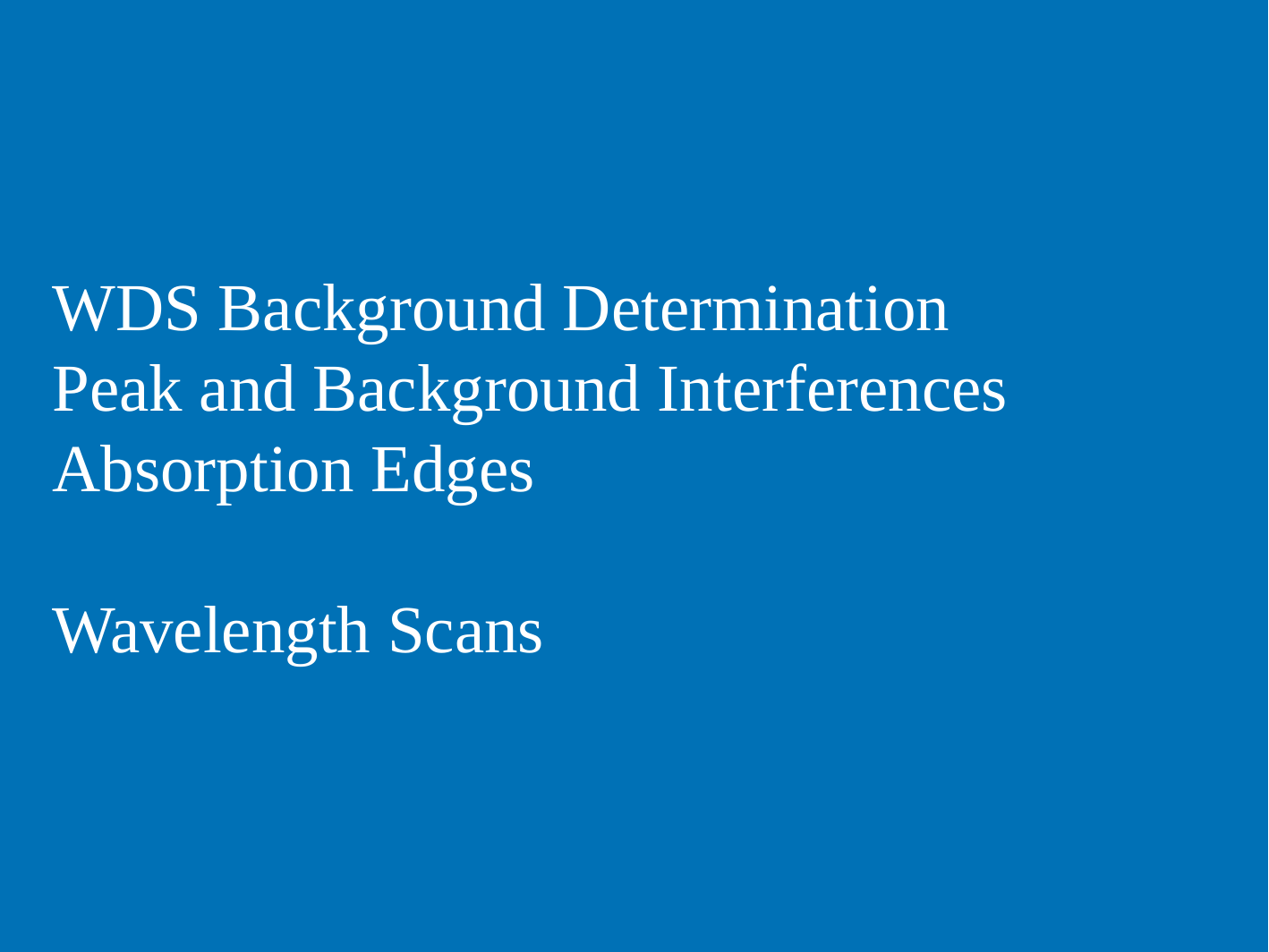

# WDS Background Determination Peak and Background Interferences Absorption Edges Wavelength Scans